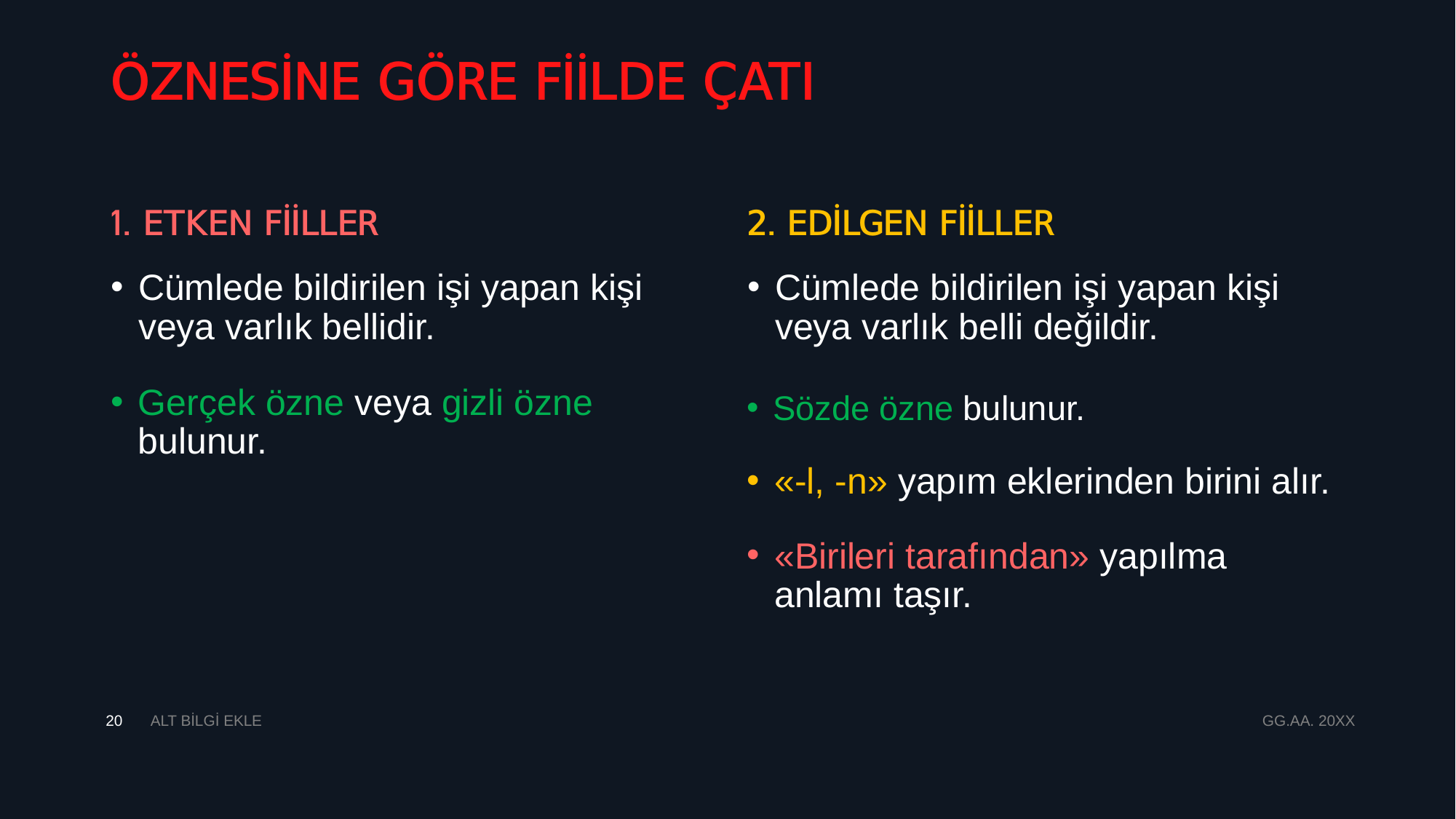

# ÖZNESİNE GÖRE FİİLDE ÇATI
1. ETKEN FİİLLER
2. EDİLGEN FİİLLER
Cümlede bildirilen işi yapan kişi veya varlık bellidir.
Cümlede bildirilen işi yapan kişi veya varlık belli değildir.
Gerçek özne veya gizli özne bulunur.
Sözde özne bulunur.
«-l, -n» yapım eklerinden birini alır.
«Birileri tarafından» yapılma anlamı taşır.
ALT BİLGİ EKLE
GG.AA. 20XX
20